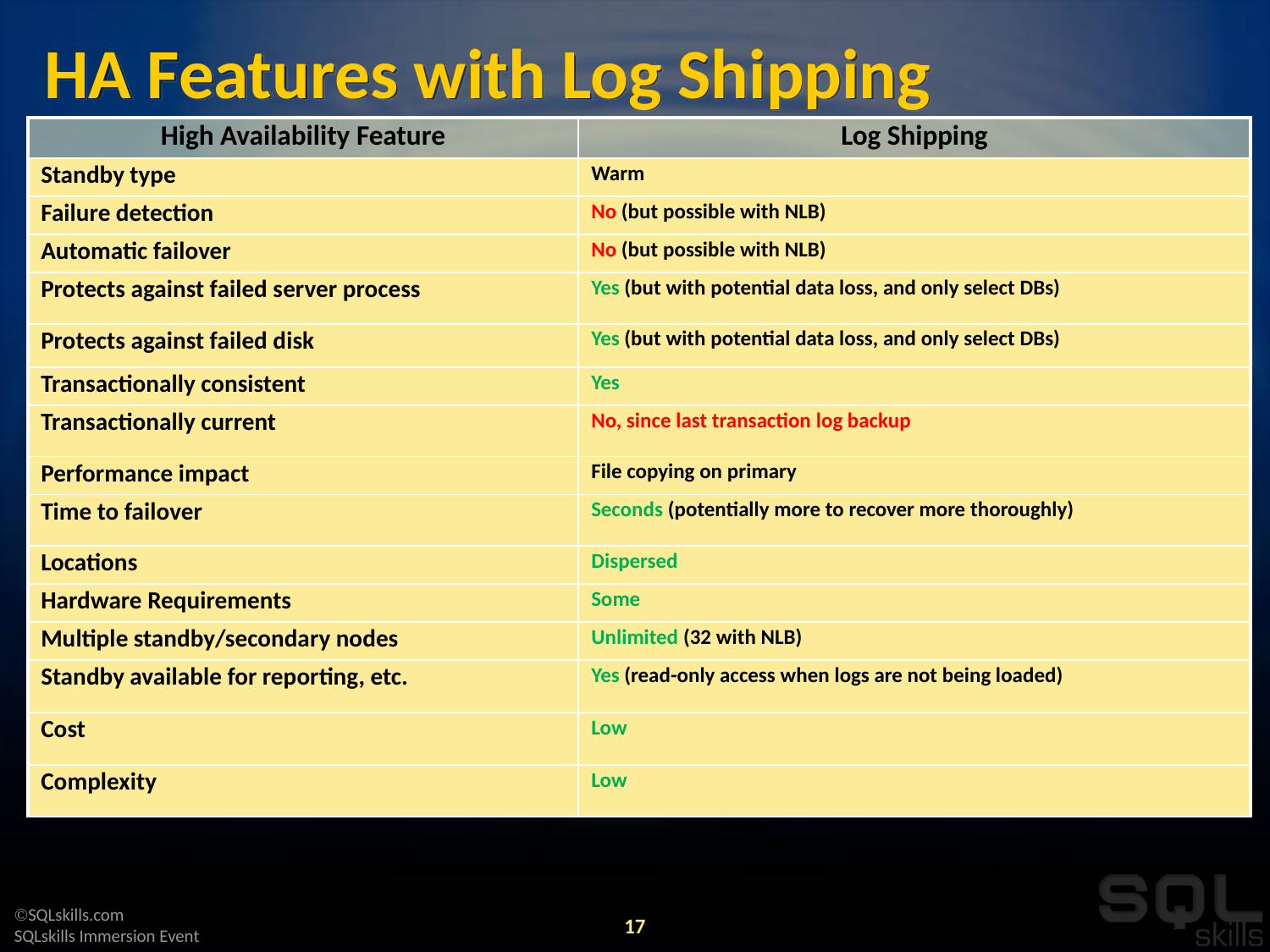

# HA Features with Log Shipping
| High Availability Feature | Log Shipping |
| --- | --- |
| Standby type | Warm |
| Failure detection | No (but possible with NLB) |
| Automatic failover | No (but possible with NLB) |
| Protects against failed server process | Yes (but with potential data loss, and only select DBs) |
| Protects against failed disk | Yes (but with potential data loss, and only select DBs) |
| Transactionally consistent | Yes |
| Transactionally current | No, since last transaction log backup |
| Performance impact | File copying on primary |
| Time to failover | Seconds (potentially more to recover more thoroughly) |
| Locations | Dispersed |
| Hardware Requirements | Some |
| Multiple standby/secondary nodes | Unlimited (32 with NLB) |
| Standby available for reporting, etc. | Yes (read-only access when logs are not being loaded) |
| Cost | Low |
| Complexity | Low |
17